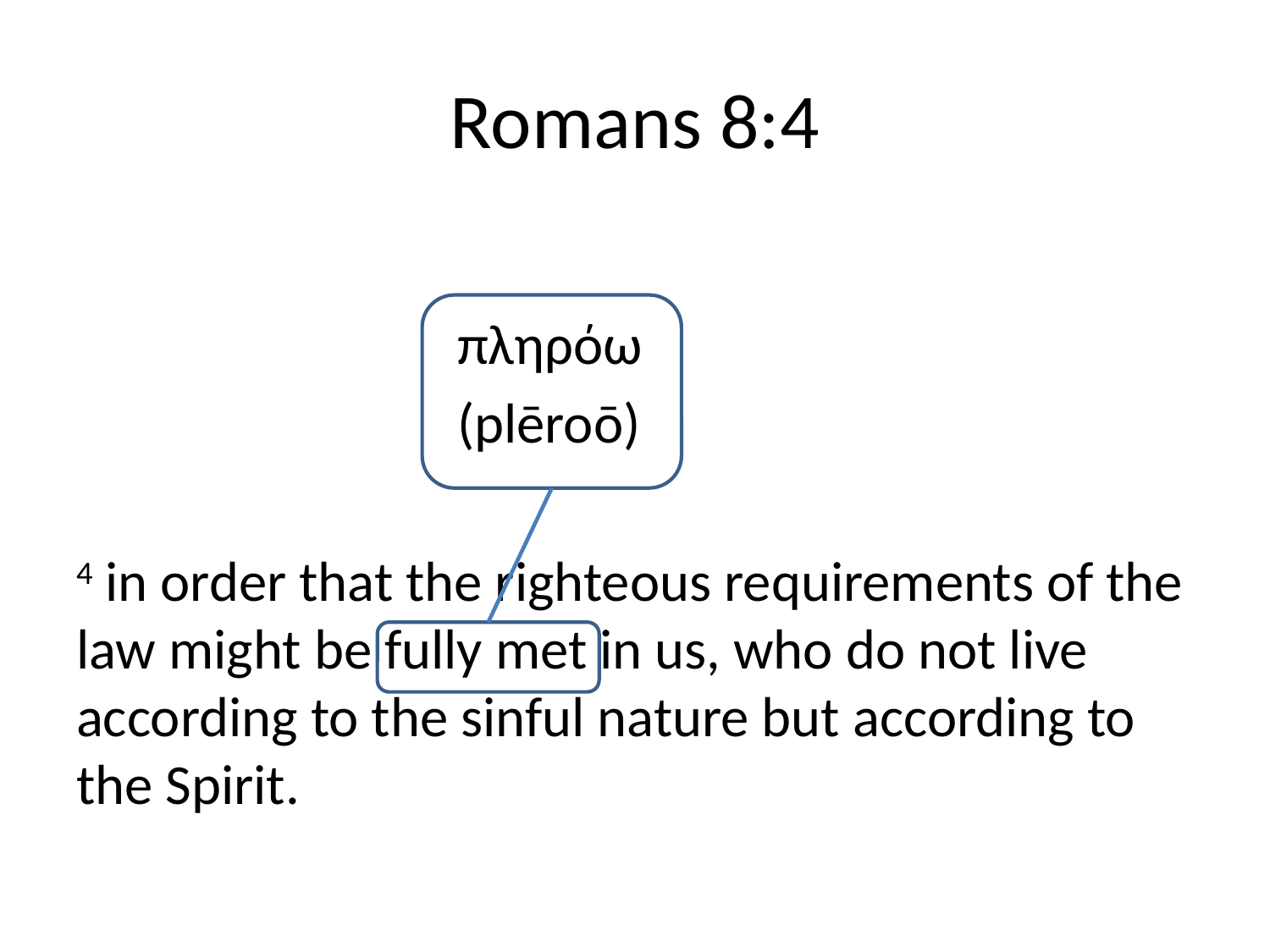

# Romans 8:4

			πληρόω
			(plēroō)

4 in order that the righteous requirements of the law might be fully met in us, who do not live according to the sinful nature but according to the Spirit.